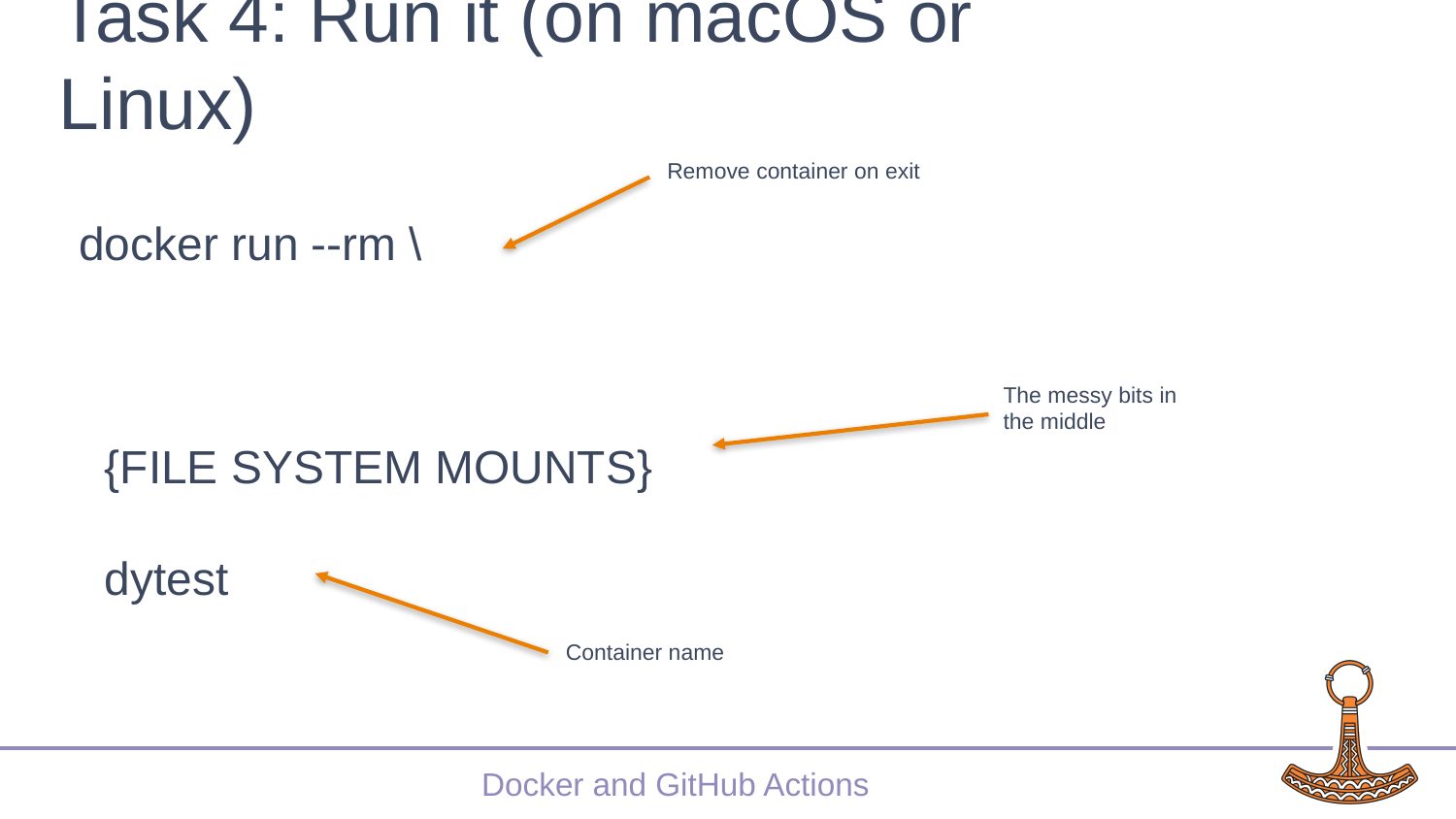

Task 4: Run it (on macOS or Linux)
Run dir;testdir;results

testdir ← 'tests',⍨⊃1⎕NPARTS'[/\\]$'⎕R''⊃dir
:If ~(⎕NEXISTS⍠1) testdir,'/test_*'
    ⎕←'No tests found'
    ⎕OFF 0
:EndIf
⎕PW ← 32767
results ← ⎕SE.UCMD'DTest ',testdir, ' -quiet'
:If 0=≢results
    ⎕←'All tests passed'
    ⎕OFF 0
:Else
    ⎕←results
    ⎕OFF 11
:EndIf
Remove container on exit

docker run --rm \
 -v "$(pwd)/DBuildTest/DyalogBuild.dyalog:/home/dyalog/MyUCMDs/DyalogBuild.dyalog" \
  {FILE SYSTEM MOUNTS}
  -v "$(pwd)/tests:/tests" \
  dytest
The messy bits in
the middle

Container name
39